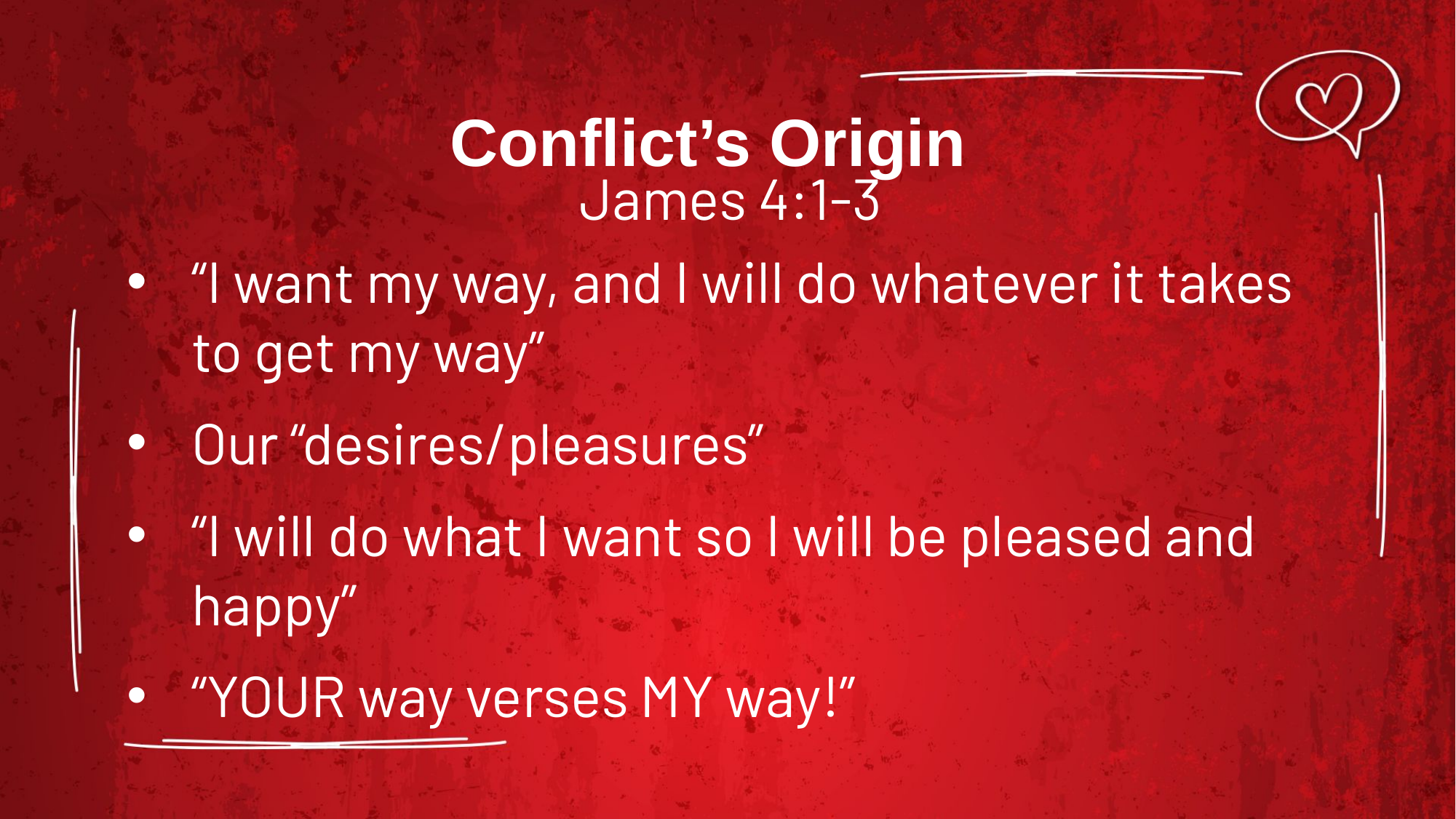

# Conflict’s Origin
James 4:1-3
“I want my way, and I will do whatever it takes to get my way”
Our “desires/pleasures”
“I will do what I want so I will be pleased and happy”
“YOUR way verses MY way!”